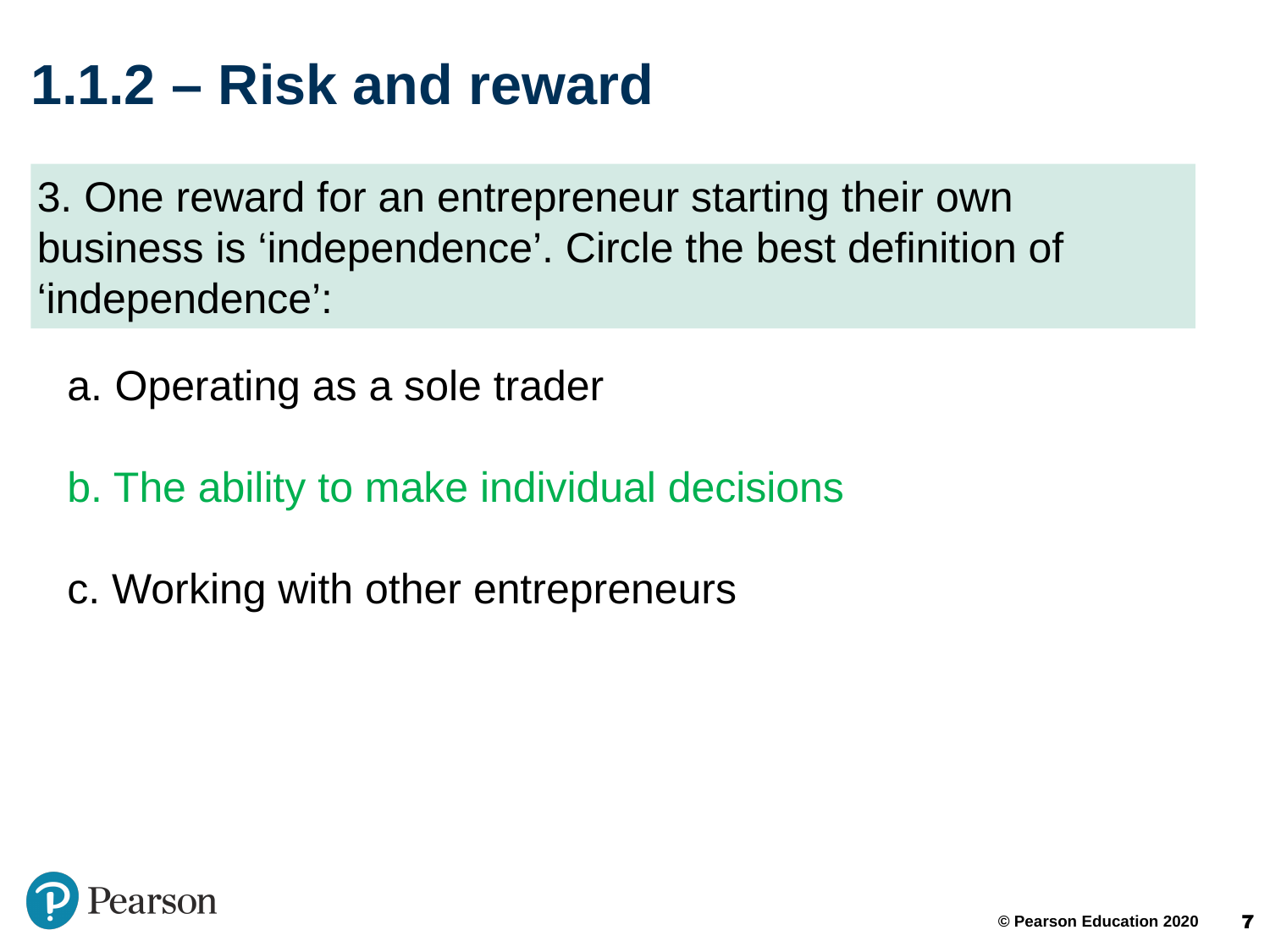

# 1.1.2 – Risk and reward
3. One reward for an entrepreneur starting their own business is ‘independence’. Circle the best definition of ‘independence’:
Operating as a sole trader

b. The ability to make individual decisions

c. Working with other entrepreneurs
7